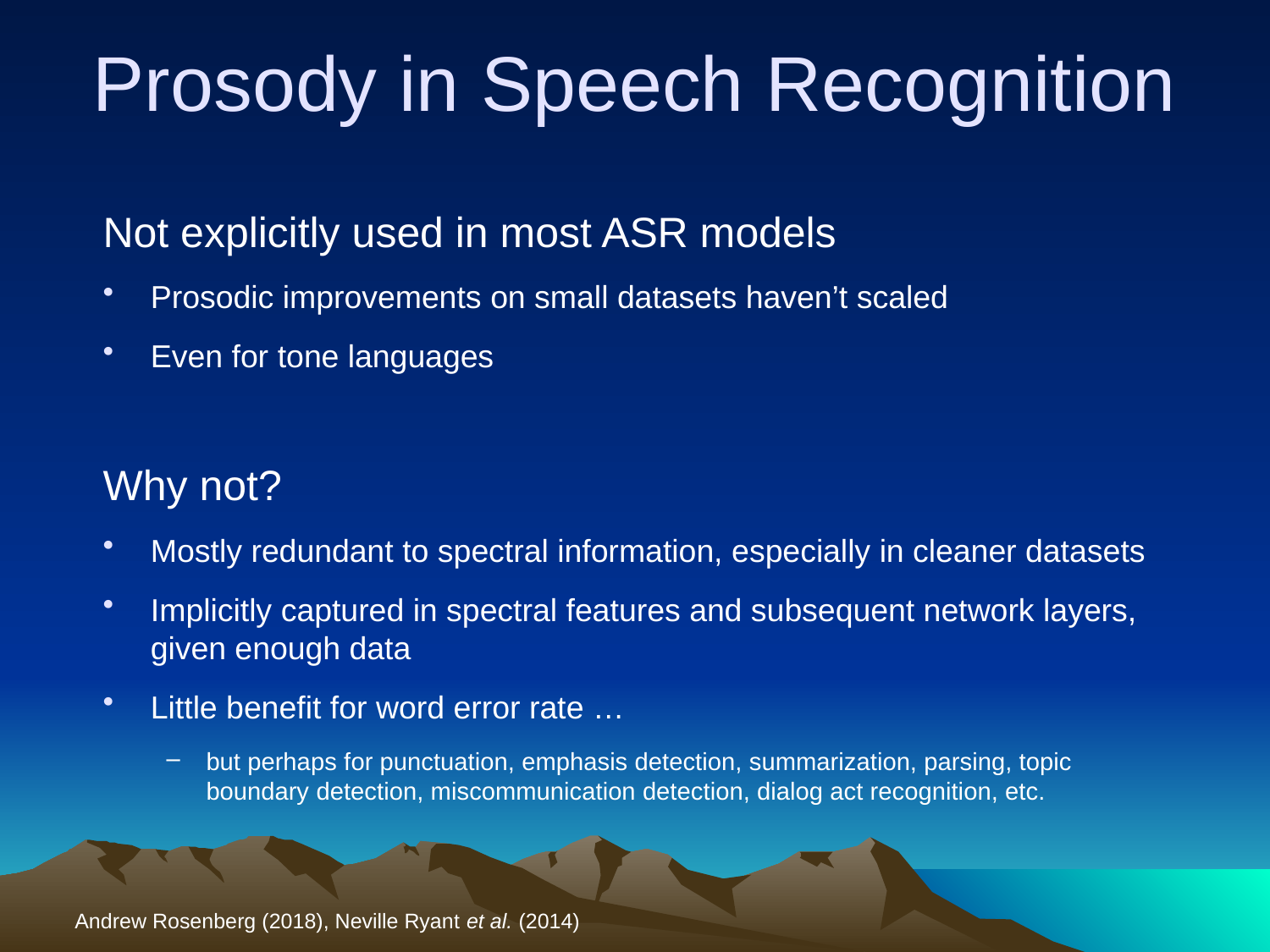

# Prosody in Speech Recognition
Not explicitly used in most ASR models
Prosodic improvements on small datasets haven’t scaled
Even for tone languages

Why not?
Mostly redundant to spectral information, especially in cleaner datasets
Implicitly captured in spectral features and subsequent network layers, given enough data
Little benefit for word error rate …
but perhaps for punctuation, emphasis detection, summarization, parsing, topic boundary detection, miscommunication detection, dialog act recognition, etc.
Andrew Rosenberg (2018), Neville Ryant et al. (2014)